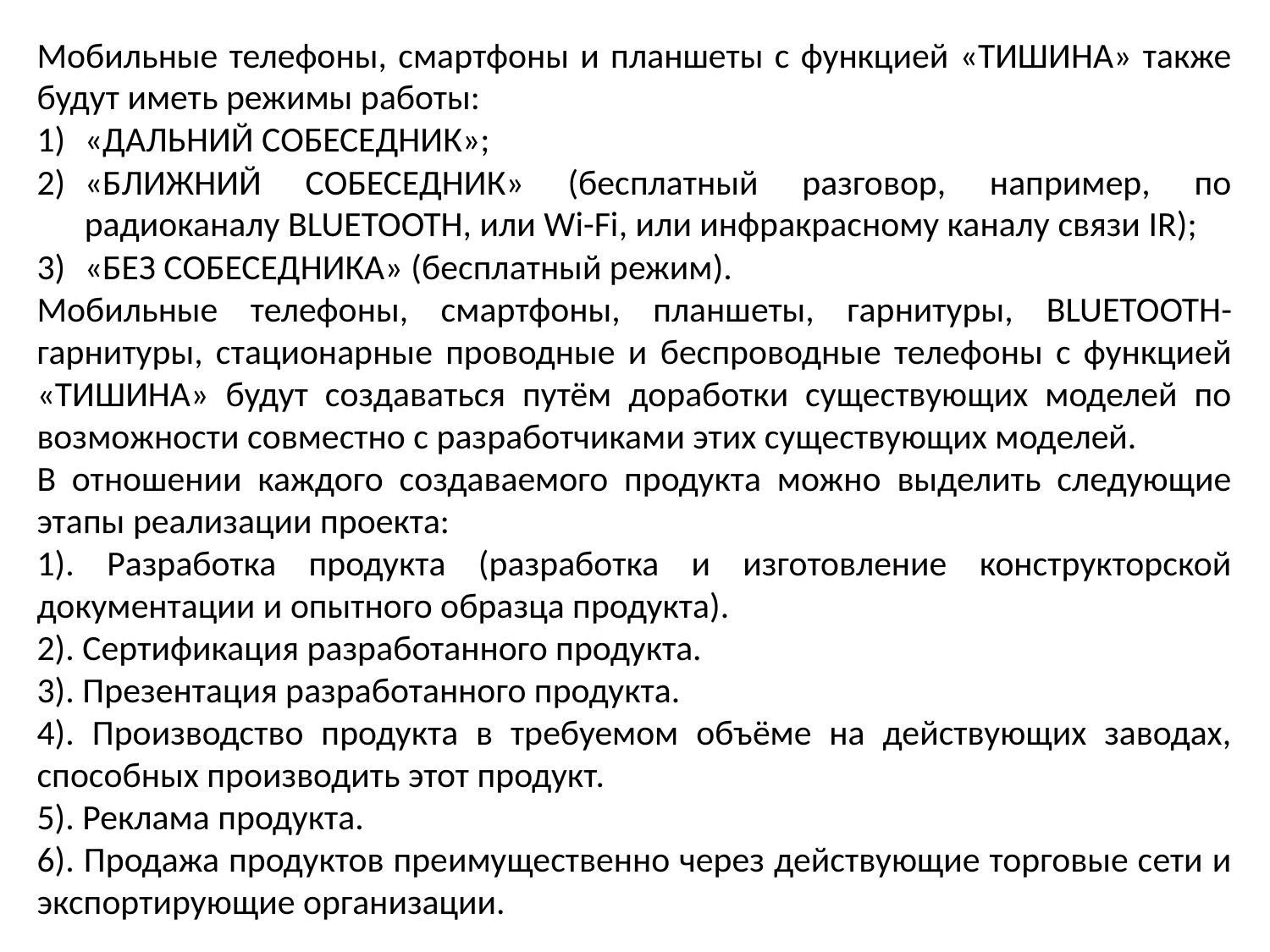

Мобильные телефоны, смартфоны и планшеты с функцией «ТИШИНА» также будут иметь режимы работы:
«ДАЛЬНИЙ СОБЕСЕДНИК»;
«БЛИЖНИЙ СОБЕСЕДНИК» (бесплатный разговор, например, по радиоканалу BLUETOOTH, или Wi-Fi, или инфракрасному каналу связи IR);
«БЕЗ СОБЕСЕДНИКА» (бесплатный режим).
Мобильные телефоны, смартфоны, планшеты, гарнитуры, BLUETOOTH-гарнитуры, стационарные проводные и беспроводные телефоны с функцией «ТИШИНА» будут создаваться путём доработки существующих моделей по возможности совместно с разработчиками этих существующих моделей.
В отношении каждого создаваемого продукта можно выделить следующие этапы реализации проекта:
1). Разработка продукта (разработка и изготовление конструкторской документации и опытного образца продукта).
2). Сертификация разработанного продукта.
3). Презентация разработанного продукта.
4). Производство продукта в требуемом объёме на действующих заводах, способных производить этот продукт.
5). Реклама продукта.
6). Продажа продуктов преимущественно через действующие торговые сети и экспортирующие организации.